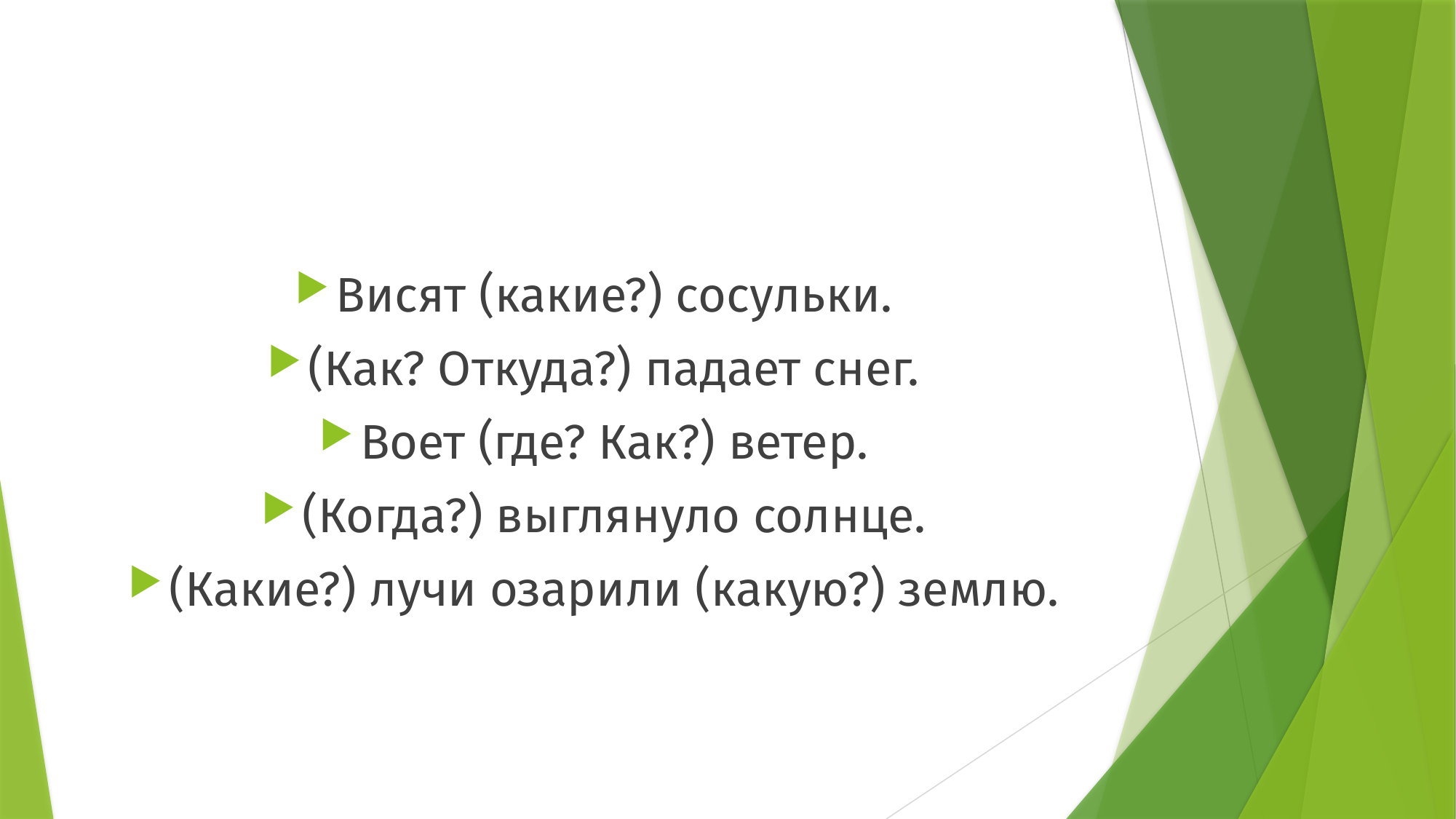

Висят (какие?) сосульки.
(Как? Откуда?) падает снег.
Воет (где? Как?) ветер.
(Когда?) выглянуло солнце.
(Какие?) лучи озарили (какую?) землю.